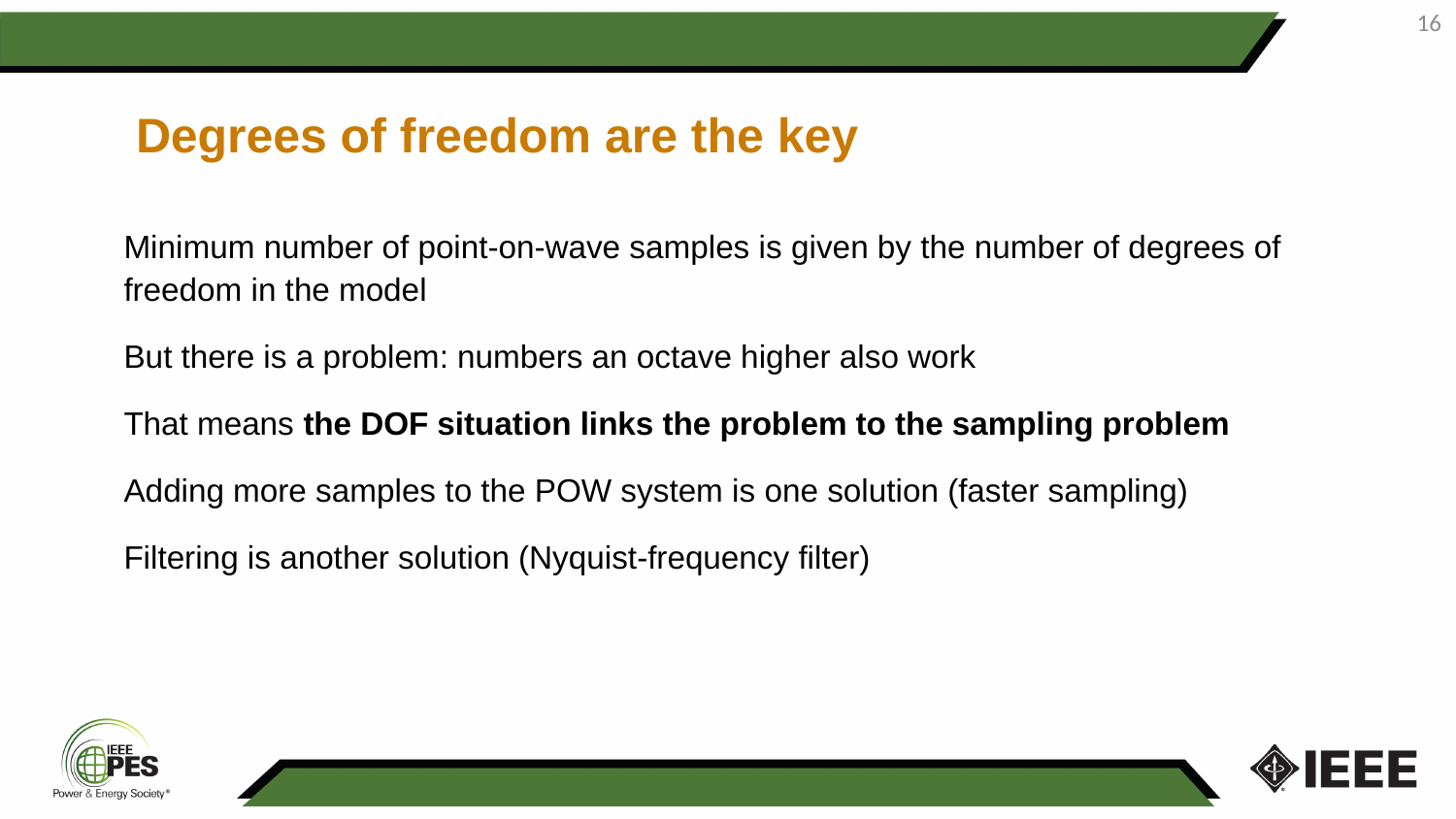

16
Degrees of freedom are the key
Minimum number of point-on-wave samples is given by the number of degrees of freedom in the model
But there is a problem: numbers an octave higher also work
That means the DOF situation links the problem to the sampling problem
Adding more samples to the POW system is one solution (faster sampling)
Filtering is another solution (Nyquist-frequency filter)